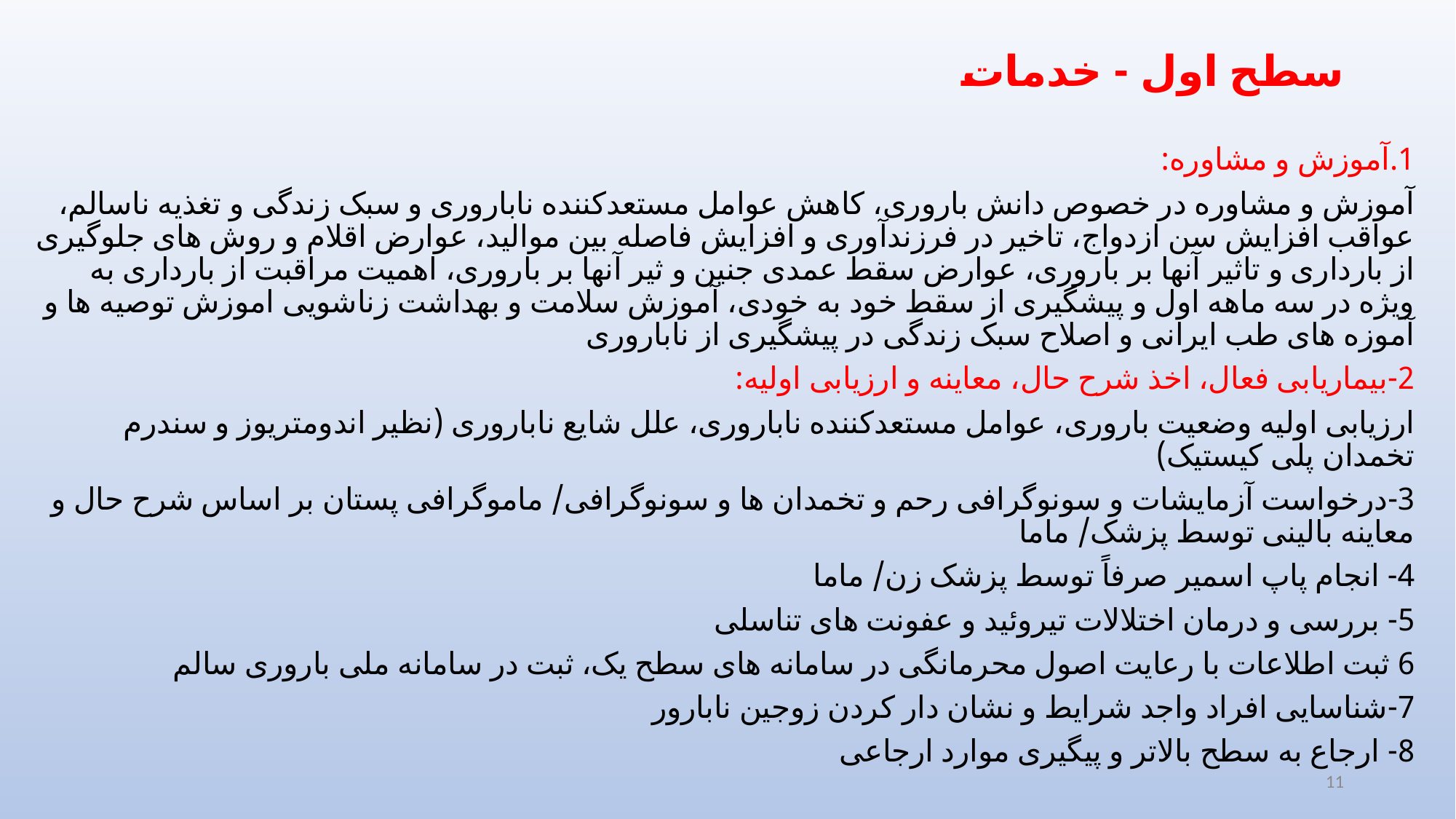

# سطح اول - خدمات
1.آموزش و مشاوره:
آموزش و مشاوره در خصوص دانش باروری، کاهش عوامل مستعدکننده ناباروری و سبک زندگی و تغذیه ناسالم، عواقب افزایش سن ازدواج، تاخیر در فرزندآوری و افزایش فاصله بین موالید، عوارض اقلام و روش های جلوگیری از بارداری و تاثیر آنها بر باروری، عوارض سقط عمدی جنین و ثیر آنها بر باروری، اهمیت مراقبت از بارداری به ویژه در سه ماهه اول و پیشگیری از سقط خود به خودی، آموزش سلامت و بهداشت زناشویی اموزش توصیه ها و آموزه های طب ایرانی و اصلاح سبک زندگی در پیشگیری از ناباروری
2-بیماریابی فعال، اخذ شرح حال، معاینه و ارزیابی اولیه:
ارزیابی اولیه وضعیت باروری، عوامل مستعدکننده ناباروری، علل شایع ناباروری (نظیر اندومتریوز و سندرم تخمدان پلی کیستیک)
3-درخواست آزمایشات و سونوگرافی رحم و تخمدان ها و سونوگرافی/ ماموگرافی پستان بر اساس شرح حال و معاینه بالینی توسط پزشک/ ماما
4- انجام پاپ اسمیر صرفاً توسط پزشک زن/ ماما
5- بررسی و درمان اختلالات تیروئید و عفونت های تناسلی
6 ثبت اطلاعات با رعایت اصول محرمانگی در سامانه های سطح یک، ثبت در سامانه ملی باروری سالم
7-شناسایی افراد واجد شرایط و نشان دار کردن زوجین نابارور
8- ارجاع به سطح بالاتر و پیگیری موارد ارجاعی
11